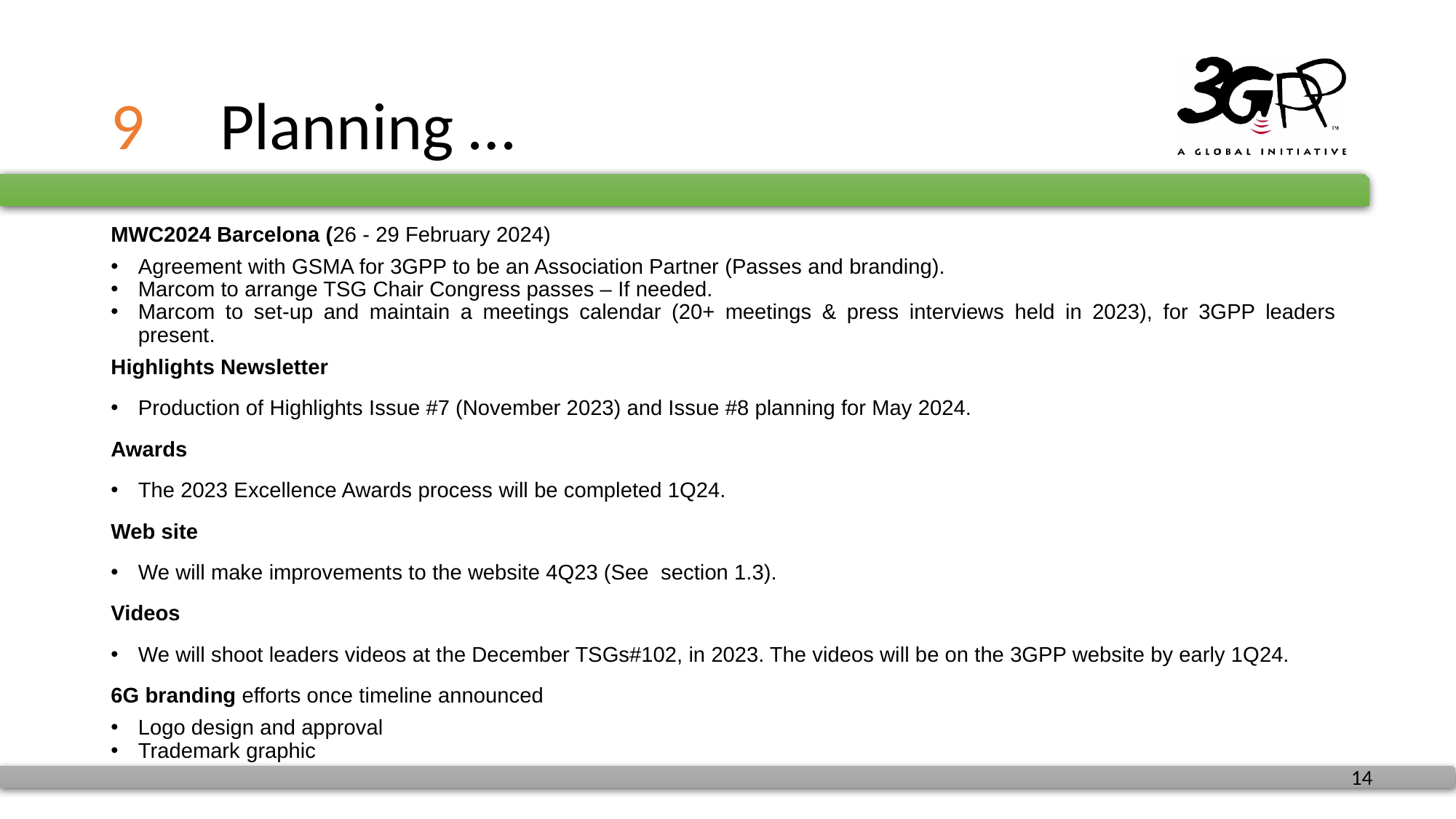

9	Planning …
MWC2024 Barcelona (26 - 29 February 2024)
Agreement with GSMA for 3GPP to be an Association Partner (Passes and branding).
Marcom to arrange TSG Chair Congress passes – If needed.
Marcom to set-up and maintain a meetings calendar (20+ meetings & press interviews held in 2023), for 3GPP leaders present.
Highlights Newsletter
Production of Highlights Issue #7 (November 2023) and Issue #8 planning for May 2024.
Awards
The 2023 Excellence Awards process will be completed 1Q24.
Web site
We will make improvements to the website 4Q23 (See  section 1.3).
Videos
We will shoot leaders videos at the December TSGs#102, in 2023. The videos will be on the 3GPP website by early 1Q24.
6G branding efforts once timeline announced
Logo design and approval
Trademark graphic